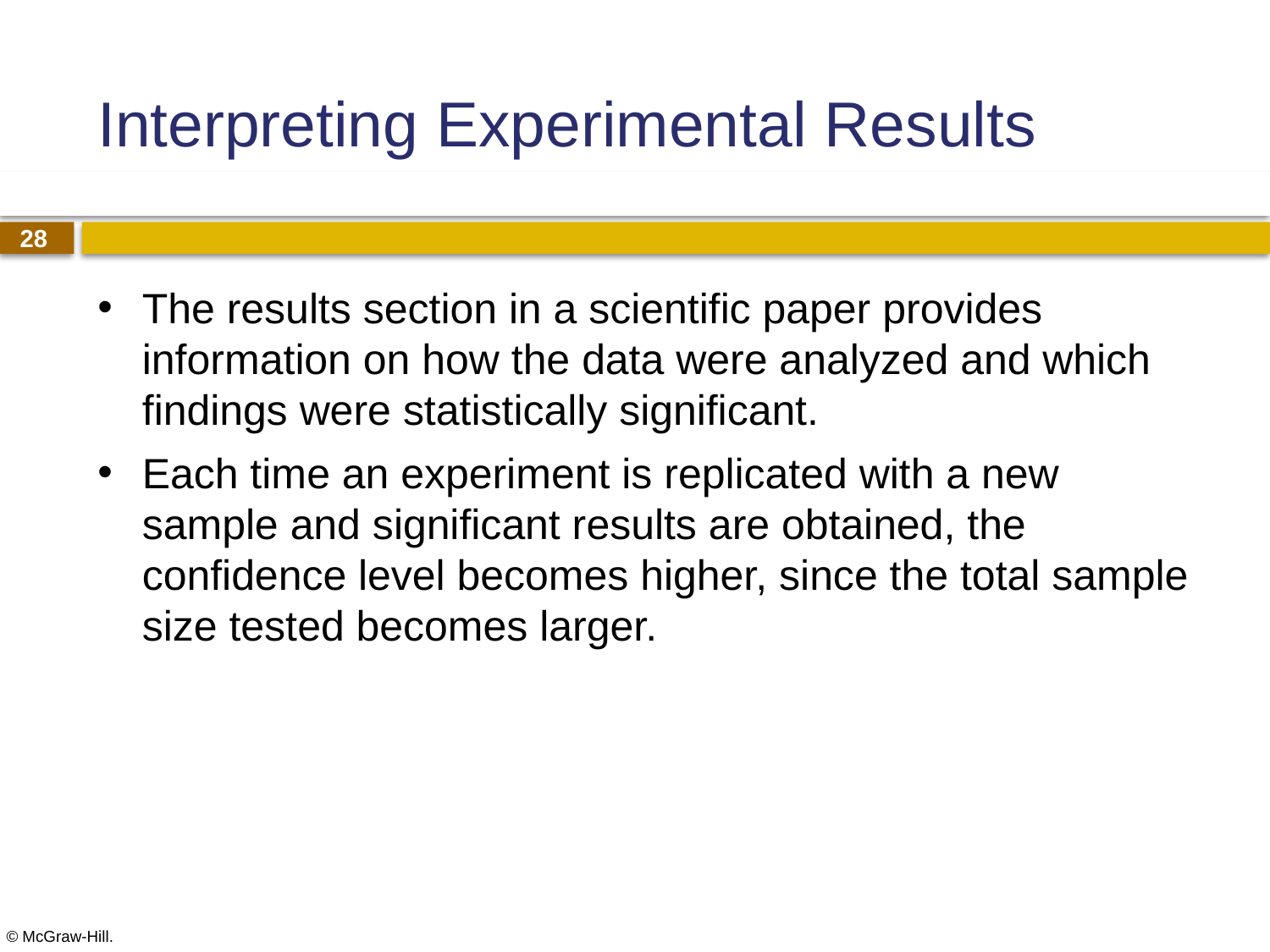

# Interpreting Experimental Results
The results section in a scientific paper provides information on how the data were analyzed and which findings were statistically significant.
Each time an experiment is replicated with a new sample and significant results are obtained, the confidence level becomes higher, since the total sample size tested becomes larger.